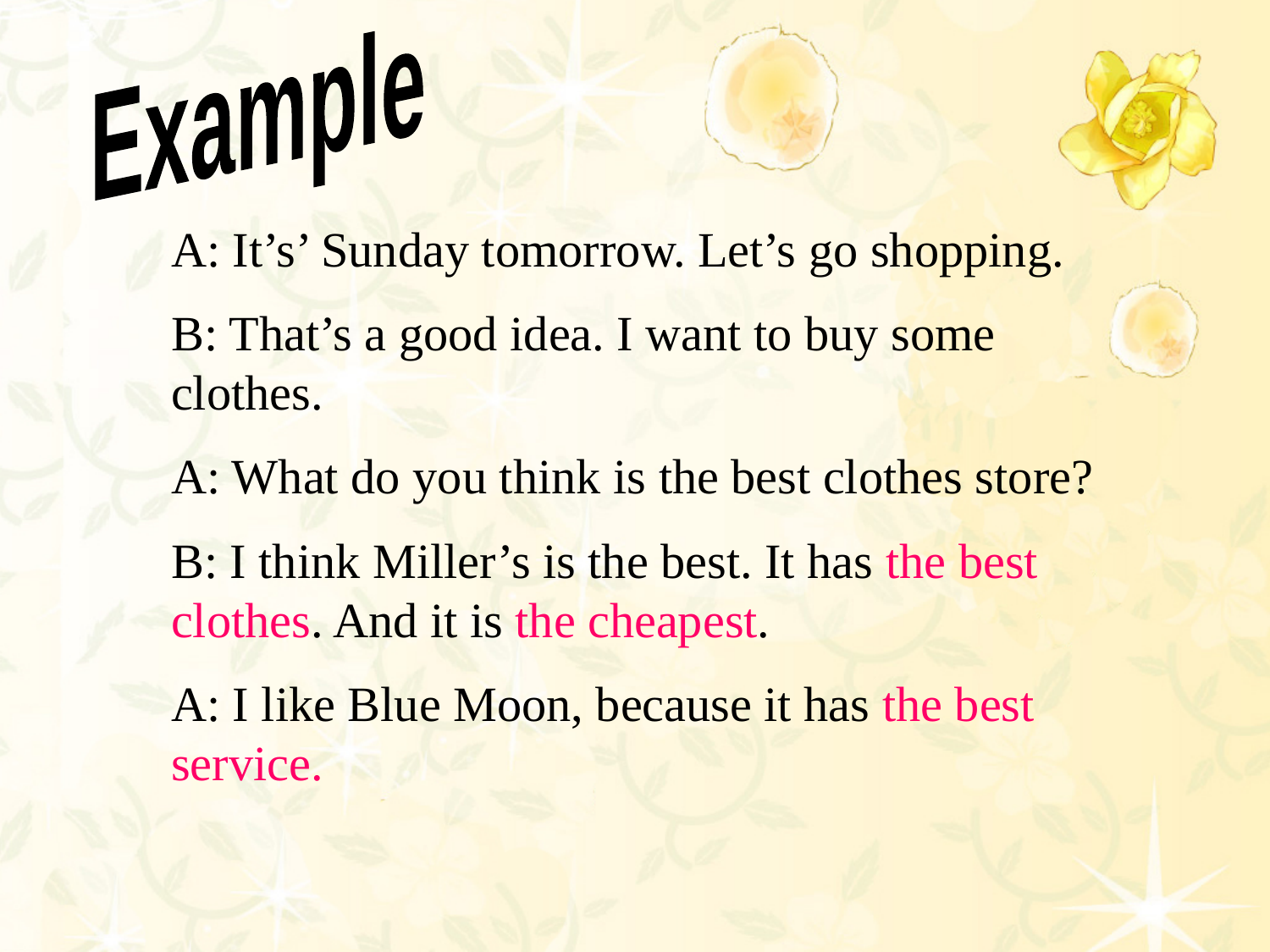

Example
A: It’s’ Sunday tomorrow. Let’s go shopping.
B: That’s a good idea. I want to buy some clothes.
A: What do you think is the best clothes store?
B: I think Miller’s is the best. It has the best clothes. And it is the cheapest.
A: I like Blue Moon, because it has the best service.